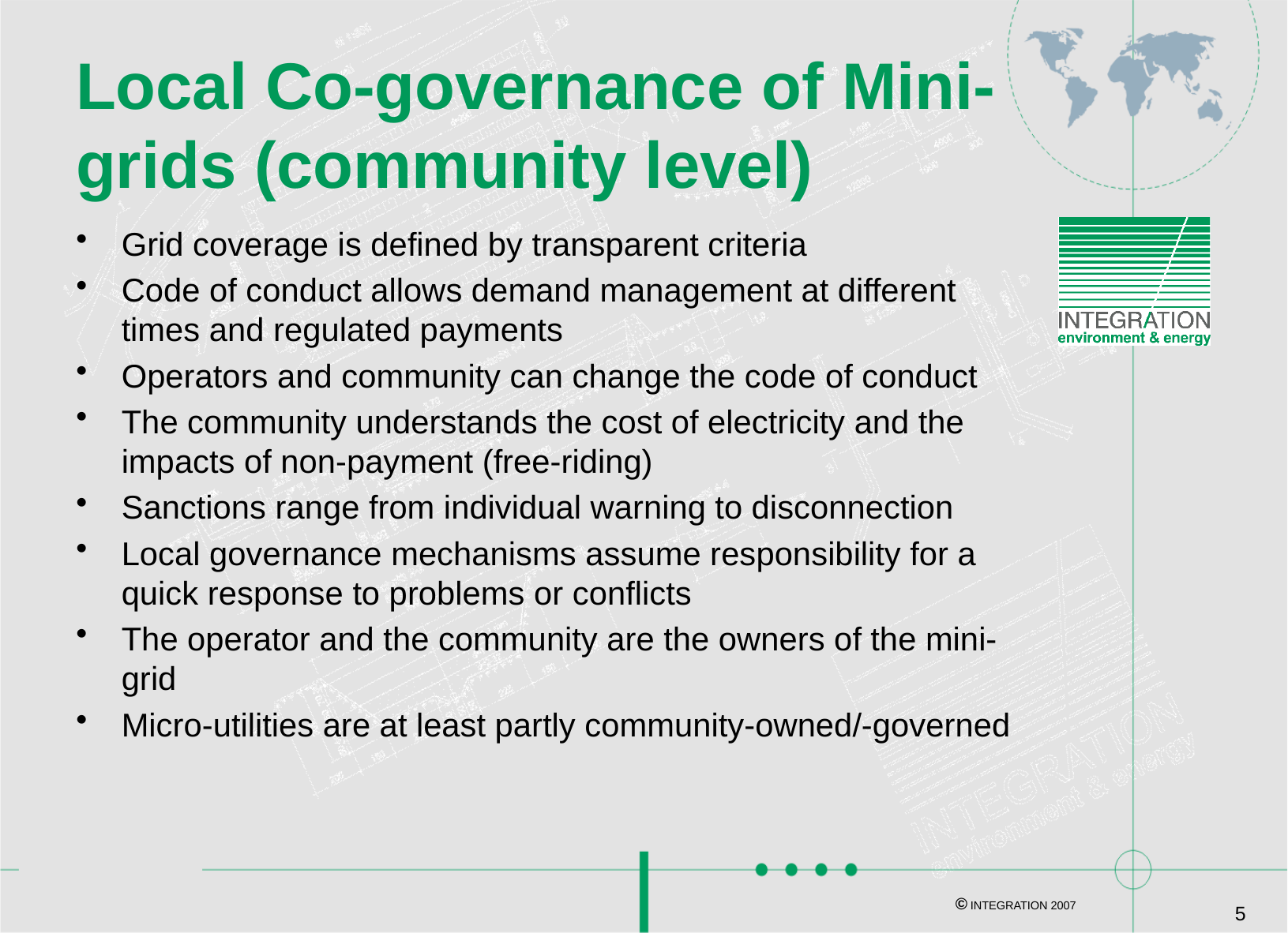

# Local Co-governance of Mini- grids (community level)
Grid coverage is defined by transparent criteria
Code of conduct allows demand management at different times and regulated payments
Operators and community can change the code of conduct
The community understands the cost of electricity and the impacts of non-payment (free-riding)
Sanctions range from individual warning to disconnection
Local governance mechanisms assume responsibility for a quick response to problems or conflicts
The operator and the community are the owners of the mini-grid
Micro-utilities are at least partly community-owned/-governed

© INTEGRATION 2007

5